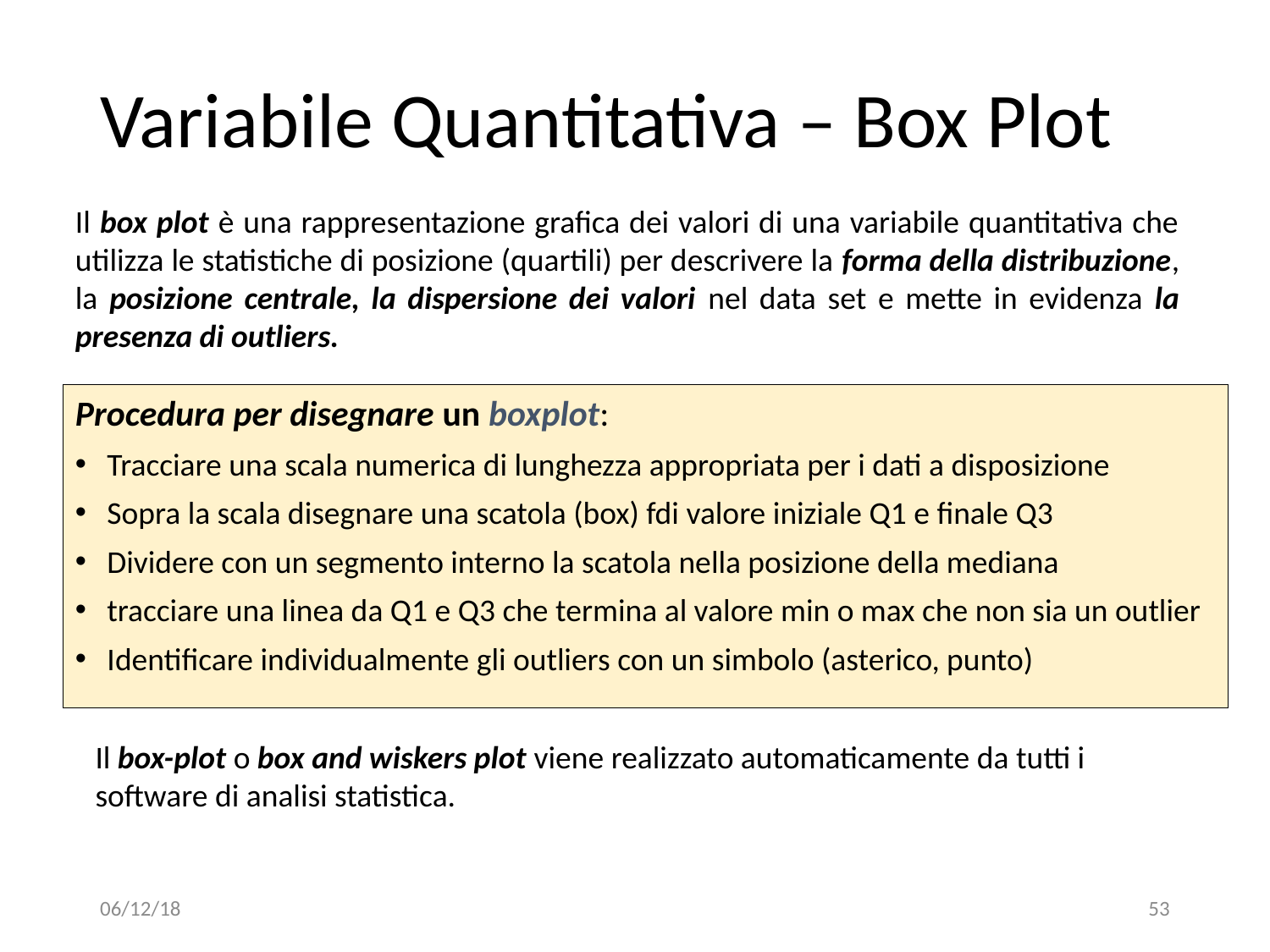

# Variabile Quantitativa – Box Plot
Il box plot è una rappresentazione grafica dei valori di una variabile quantitativa che utilizza le statistiche di posizione (quartili) per descrivere la forma della distribuzione, la posizione centrale, la dispersione dei valori nel data set e mette in evidenza la presenza di outliers.
Procedura per disegnare un boxplot:
Tracciare una scala numerica di lunghezza appropriata per i dati a disposizione
Sopra la scala disegnare una scatola (box) fdi valore iniziale Q1 e finale Q3
Dividere con un segmento interno la scatola nella posizione della mediana
tracciare una linea da Q1 e Q3 che termina al valore min o max che non sia un outlier
Identificare individualmente gli outliers con un simbolo (asterico, punto)
Il box-plot o box and wiskers plot viene realizzato automaticamente da tutti i software di analisi statistica.
06/12/18
53